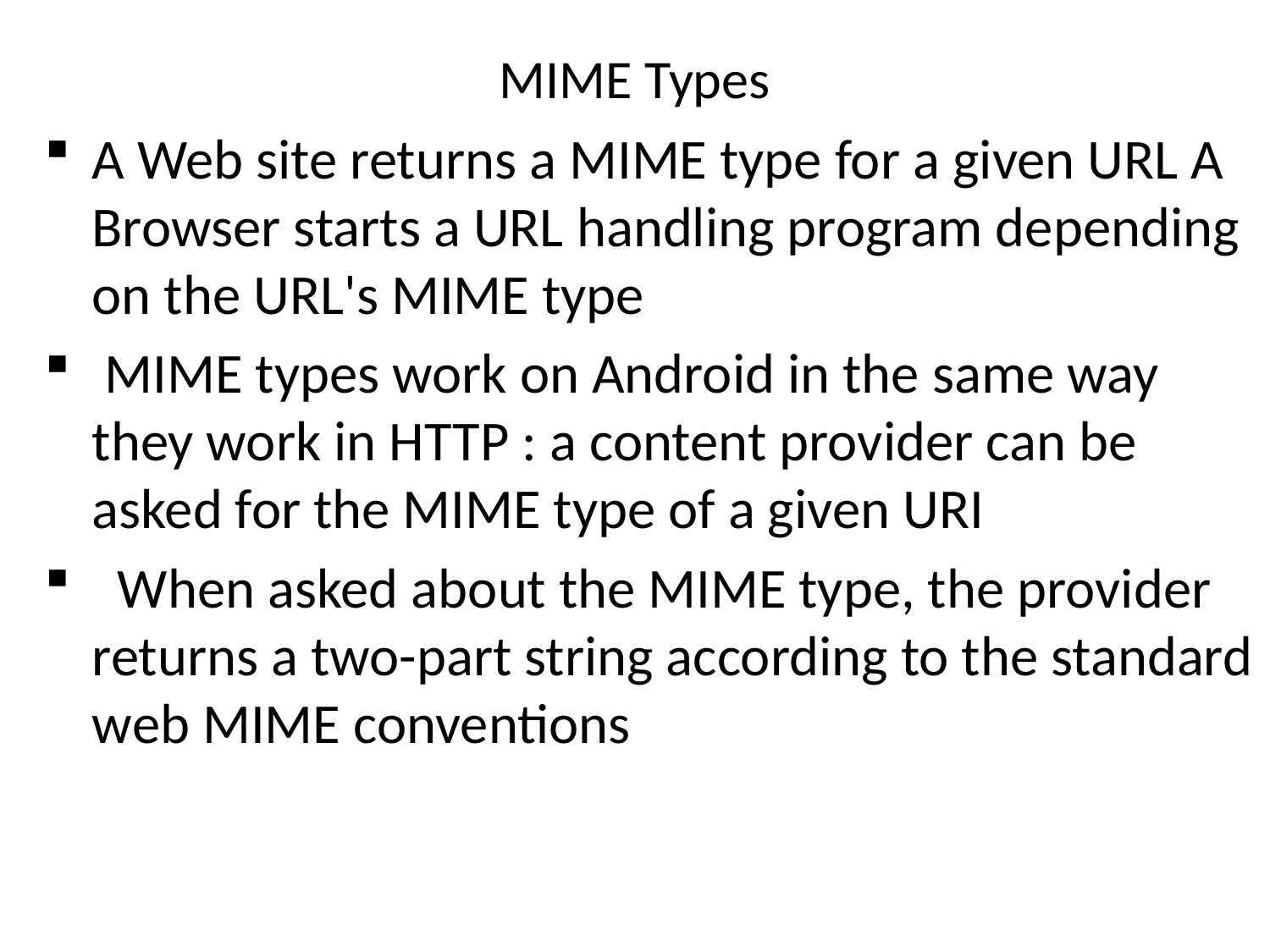

# MIME Types
A Web site returns a MIME type for a given URL A Browser starts a URL handling program depending on the URL's MIME type
 MIME types work on Android in the same way they work in HTTP : a content provider can be asked for the MIME type of a given URI
  When asked about the MIME type, the provider returns a two-part string according to the standard web MIME conventions